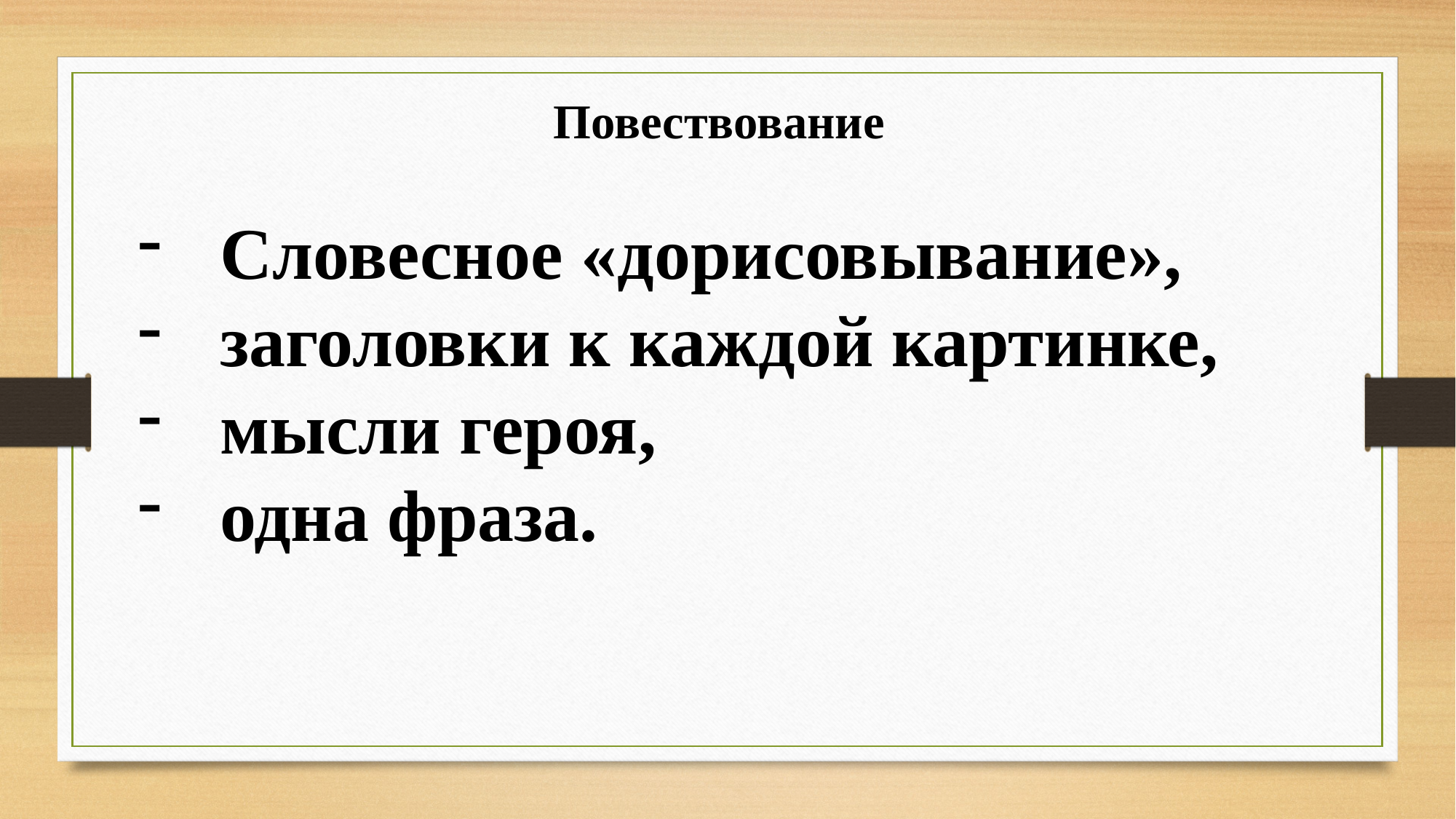

Повествование

Словесное «дорисовывание»,
заголовки к каждой картинке,
мысли героя,
одна фраза.